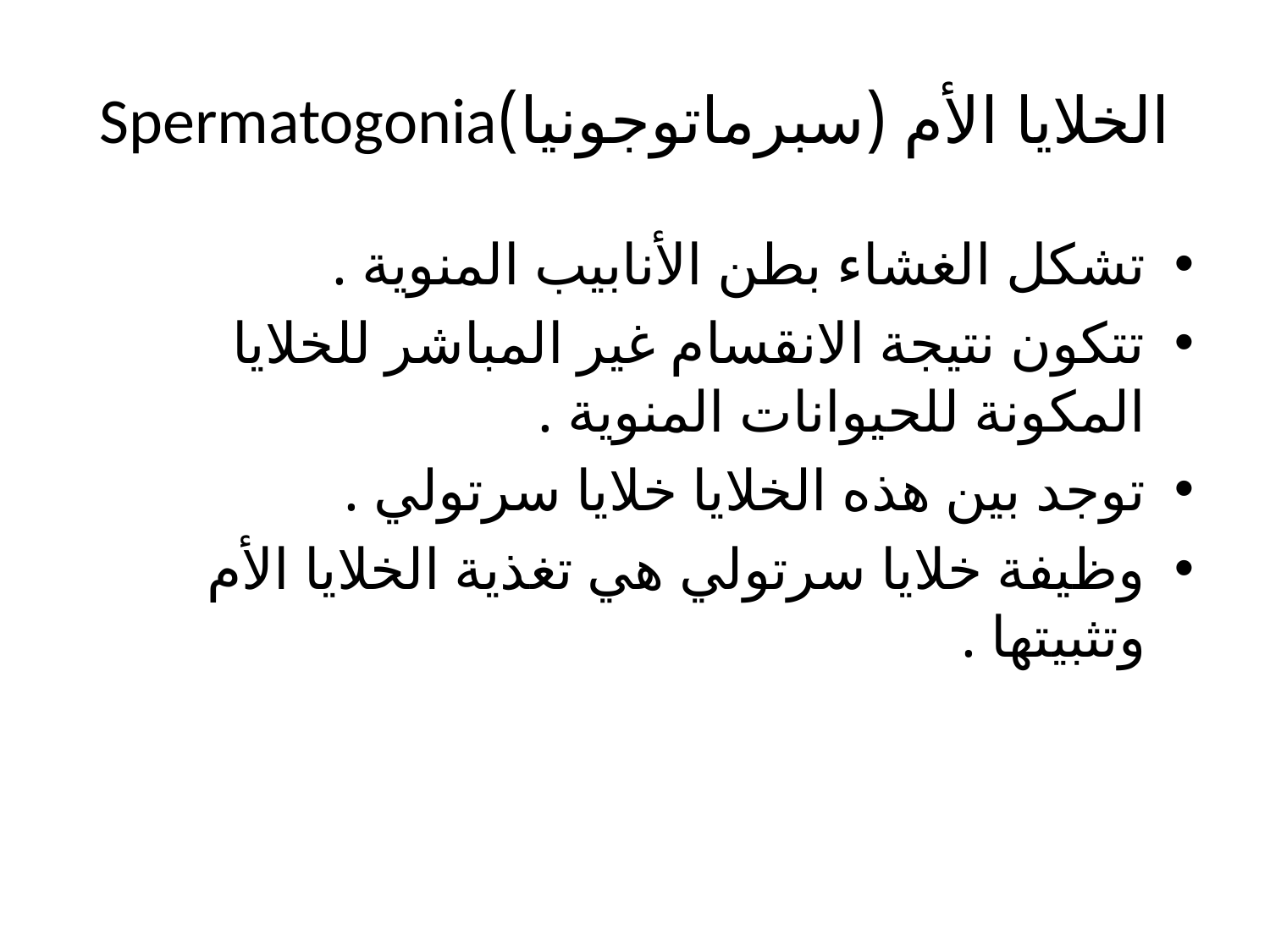

# الخلايا الأم (سبرماتوجونيا)Spermatogonia
تشكل الغشاء بطن الأنابيب المنوية .
تتكون نتيجة الانقسام غير المباشر للخلايا المكونة للحيوانات المنوية .
توجد بين هذه الخلايا خلايا سرتولي .
وظيفة خلايا سرتولي هي تغذية الخلايا الأم وتثبيتها .